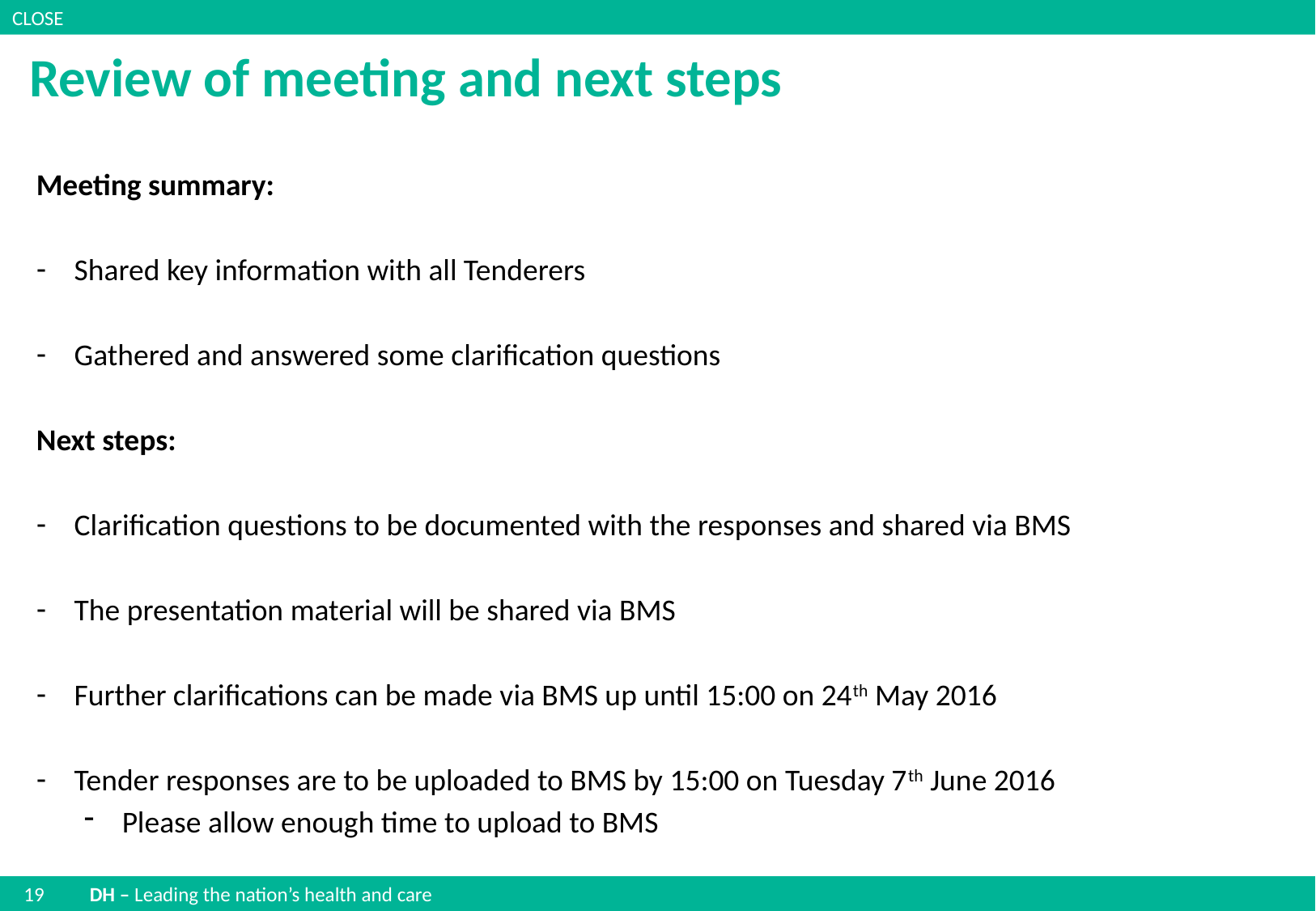

CLOSE
# Review of meeting and next steps
Meeting summary:

Shared key information with all Tenderers

Gathered and answered some clarification questions

Next steps:

Clarification questions to be documented with the responses and shared via BMS

The presentation material will be shared via BMS

Further clarifications can be made via BMS up until 15:00 on 24th May 2016

Tender responses are to be uploaded to BMS by 15:00 on Tuesday 7th June 2016
Please allow enough time to upload to BMS